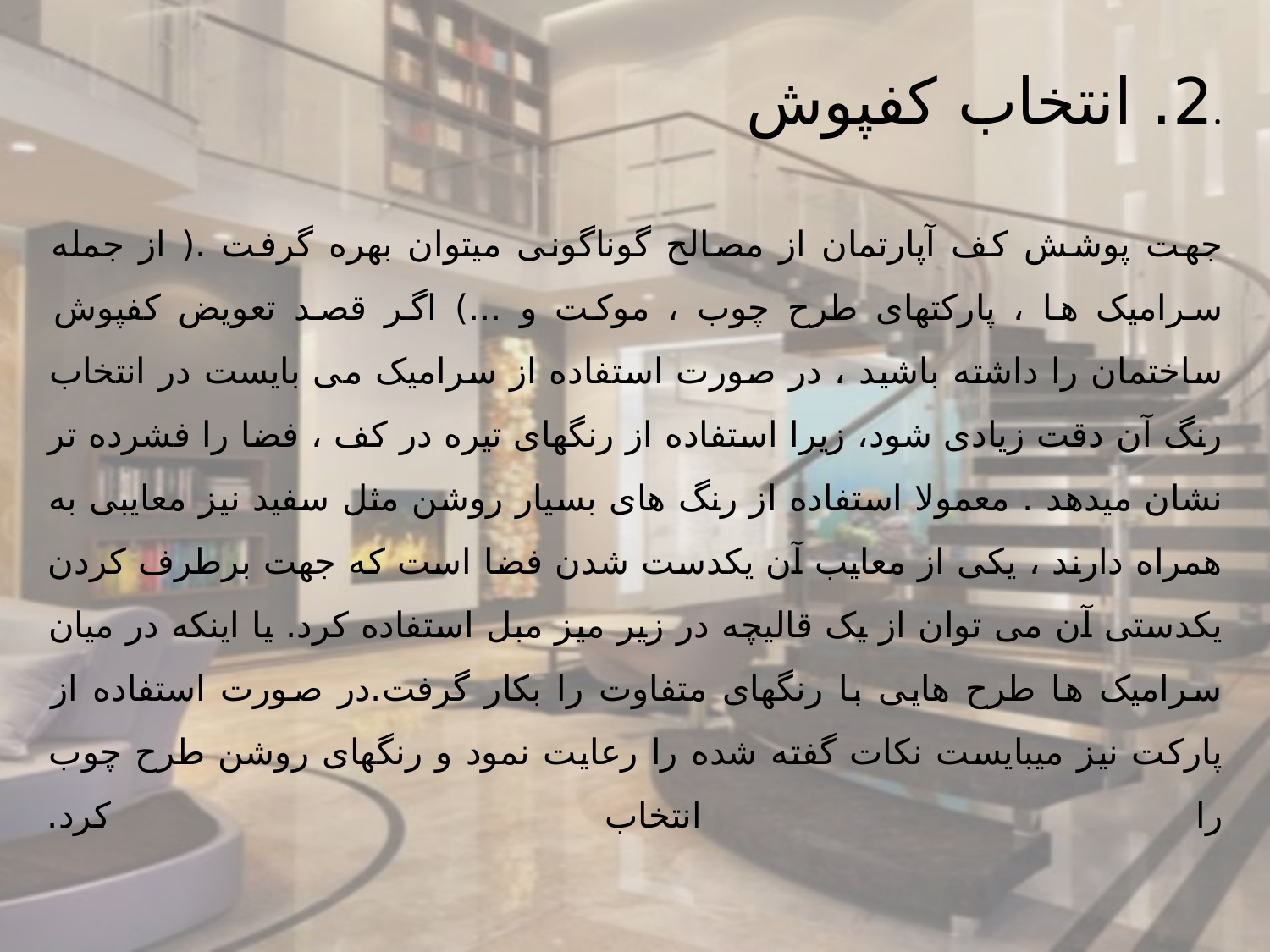

.2. انتخاب کفپوش
جهت پوشش کف آپارتمان از مصالح گوناگونی میتوان بهره گرفت .( از جمله سرامیک ها ، پارکتهای طرح چوب ، موکت و ...) اگر قصد تعویض کفپوش ساختمان را داشته باشید ، در صورت استفاده از سرامیک می بایست در انتخاب رنگ آن دقت زیادی شود، زیرا استفاده از رنگهای تیره در کف ، فضا را فشرده تر نشان میدهد . معمولا استفاده از رنگ های بسیار روشن مثل سفید نیز معایبی به همراه دارند ، یکی از معایب آن یکدست شدن فضا است که جهت برطرف کردن یکدستی آن می توان از یک قالیچه در زیر میز مبل استفاده کرد. یا اینکه در میان سرامیک ها طرح هایی با رنگهای متفاوت را بکار گرفت.در صورت استفاده از پارکت نیز میبایست نکات گفته شده را رعایت نمود و رنگهای روشن طرح چوب را انتخاب کرد.